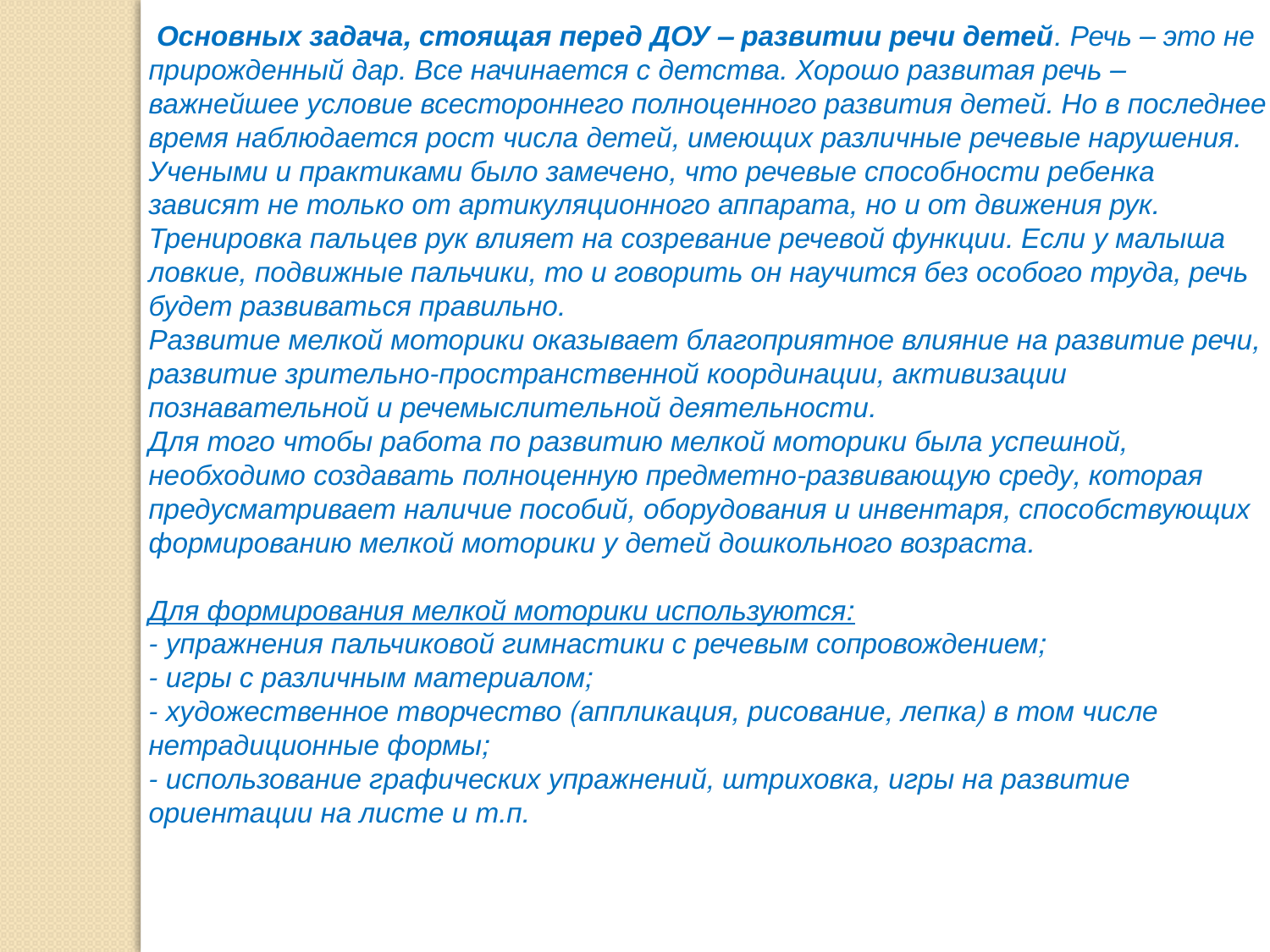

Основных задача, стоящая перед ДОУ – развитии речи детей. Речь – это не прирожденный дар. Все начинается с детства. Хорошо развитая речь – важнейшее условие всестороннего полноценного развития детей. Но в последнее время наблюдается рост числа детей, имеющих различные речевые нарушения. Учеными и практиками было замечено, что речевые способности ребенка зависят не только от артикуляционного аппарата, но и от движения рук. Тренировка пальцев рук влияет на созревание речевой функции. Если у малыша ловкие, подвижные пальчики, то и говорить он научится без особого труда, речь будет развиваться правильно. 
Развитие мелкой моторики оказывает благоприятное влияние на развитие речи, развитие зрительно-пространственной координации, активизации познавательной и речемыслительной деятельности.
Для того чтобы работа по развитию мелкой моторики была успешной, необходимо создавать полноценную предметно-развивающую среду, которая предусматривает наличие пособий, оборудования и инвентаря, способствующих формированию мелкой моторики у детей дошкольного возраста.
Для формирования мелкой моторики используются:
- упражнения пальчиковой гимнастики с речевым сопровождением;
- игры с различным материалом;
- художественное творчество (аппликация, рисование, лепка) в том числе нетрадиционные формы;
- использование графических упражнений, штриховка, игры на развитие ориентации на листе и т.п.